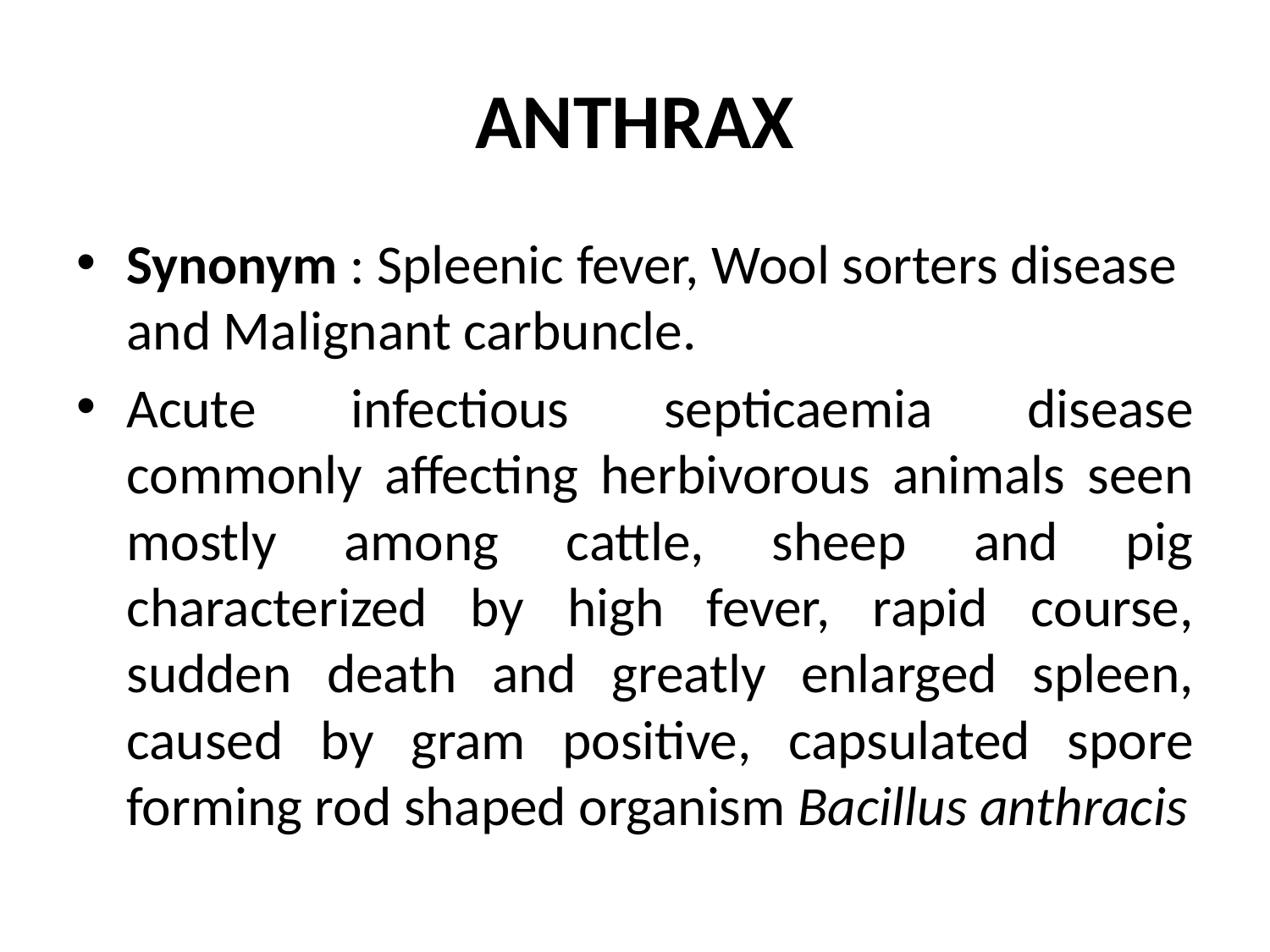

# ANTHRAX
Synonym : Spleenic fever, Wool sorters disease and Malignant carbuncle.
Acute infectious septicaemia disease commonly affecting herbivorous animals seen mostly among cattle, sheep and pig characterized by high fever, rapid course, sudden death and greatly enlarged spleen, caused by gram positive, capsulated spore forming rod shaped organism Bacillus anthracis